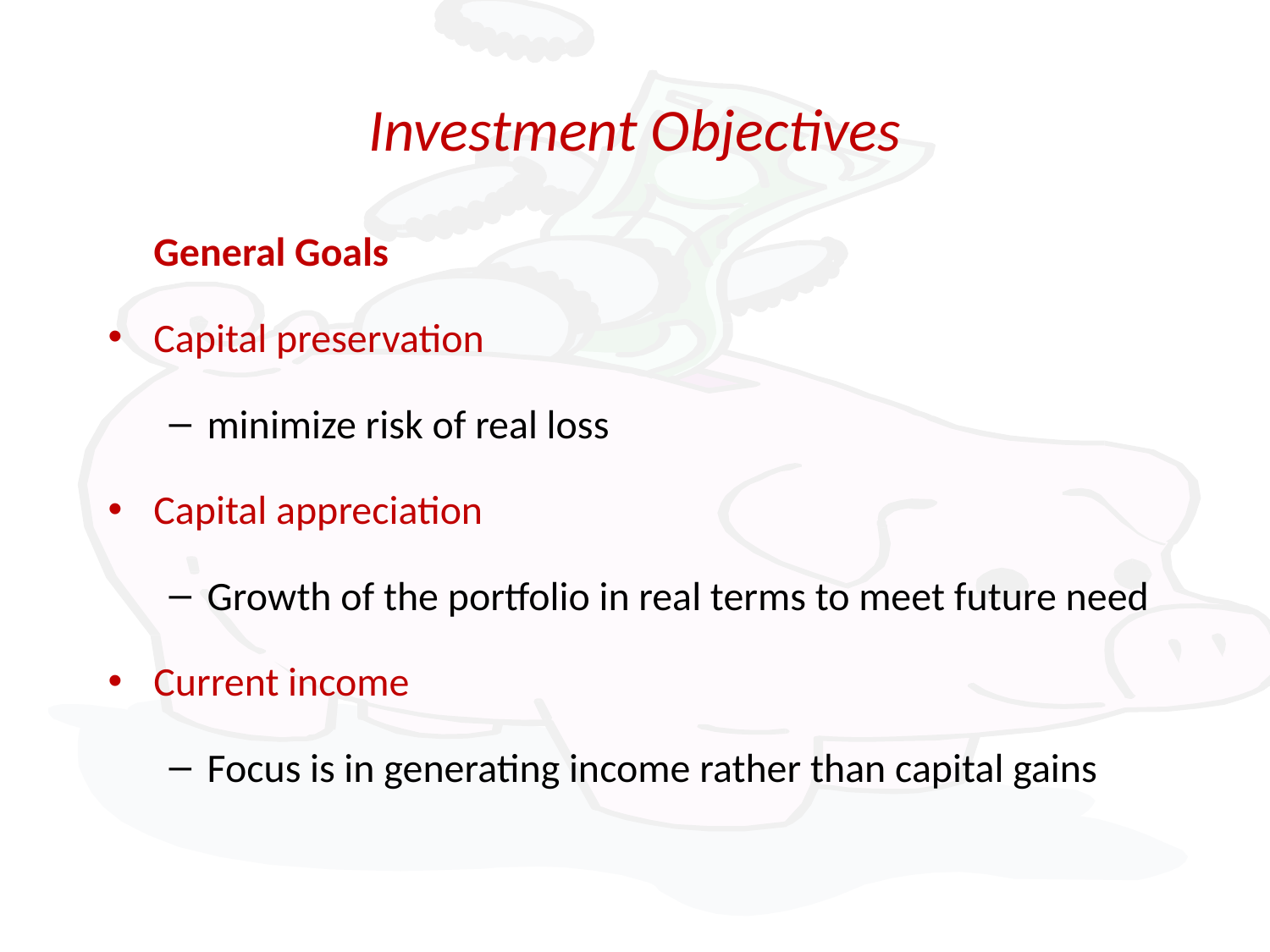

# Investment Objectives
	General Goals
Capital preservation
minimize risk of real loss
Capital appreciation
Growth of the portfolio in real terms to meet future need
Current income
Focus is in generating income rather than capital gains